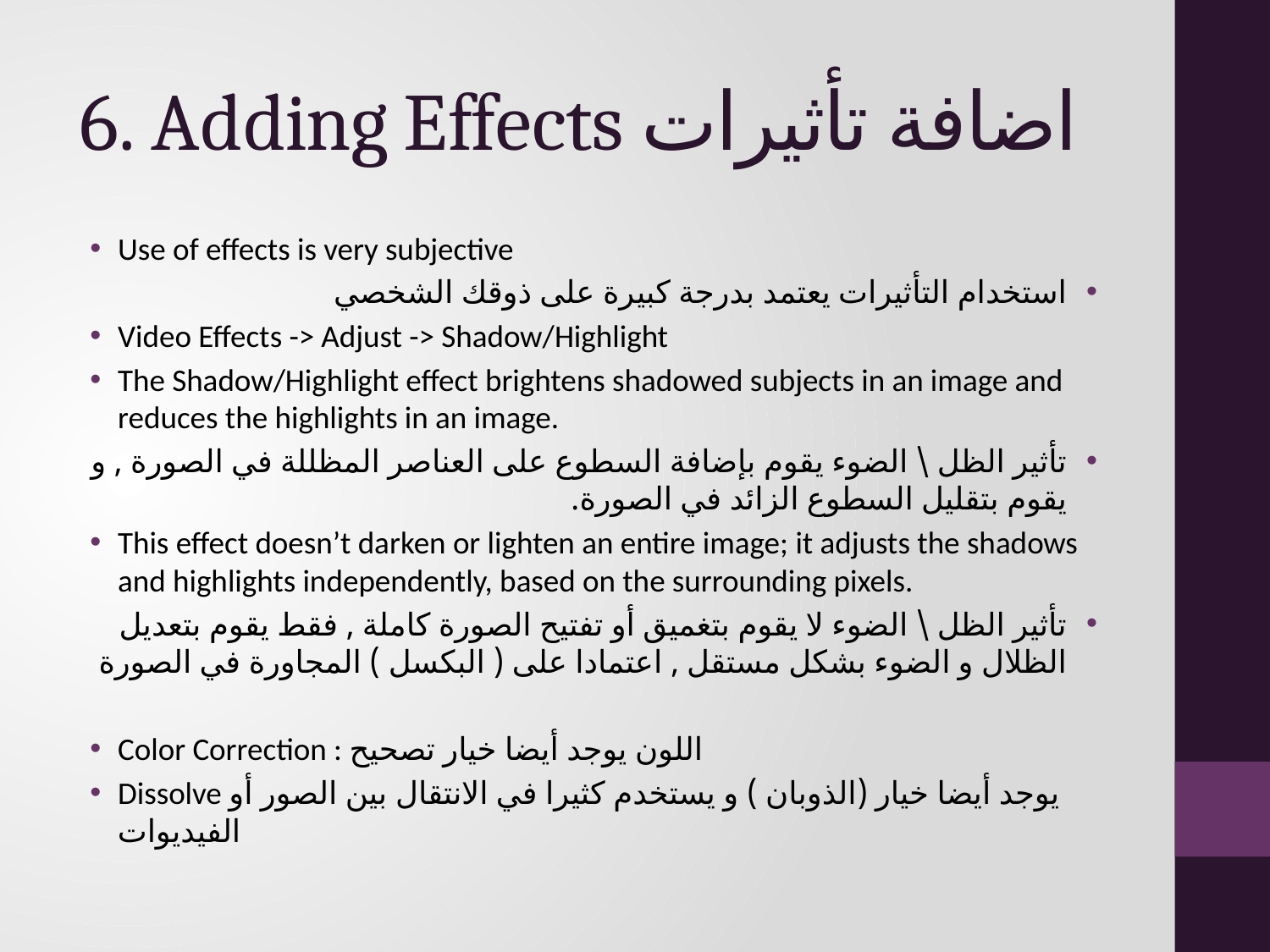

# 6. Adding Effects اضافة تأثيرات
Use of effects is very subjective
استخدام التأثيرات يعتمد بدرجة كبيرة على ذوقك الشخصي
Video Effects -> Adjust -> Shadow/Highlight
The Shadow/Highlight effect brightens shadowed subjects in an image and reduces the highlights in an image.
تأثير الظل \ الضوء يقوم بإضافة السطوع على العناصر المظللة في الصورة , و يقوم بتقليل السطوع الزائد في الصورة.
This effect doesn’t darken or lighten an entire image; it adjusts the shadows and highlights independently, based on the surrounding pixels.
تأثير الظل \ الضوء لا يقوم بتغميق أو تفتيح الصورة كاملة , فقط يقوم بتعديل الظلال و الضوء بشكل مستقل , اعتمادا على ( البكسل ) المجاورة في الصورة

Color Correction : اللون يوجد أيضا خيار تصحيح
Dissolve يوجد أيضا خيار (الذوبان ) و يستخدم كثيرا في الانتقال بين الصور أو الفيديوات